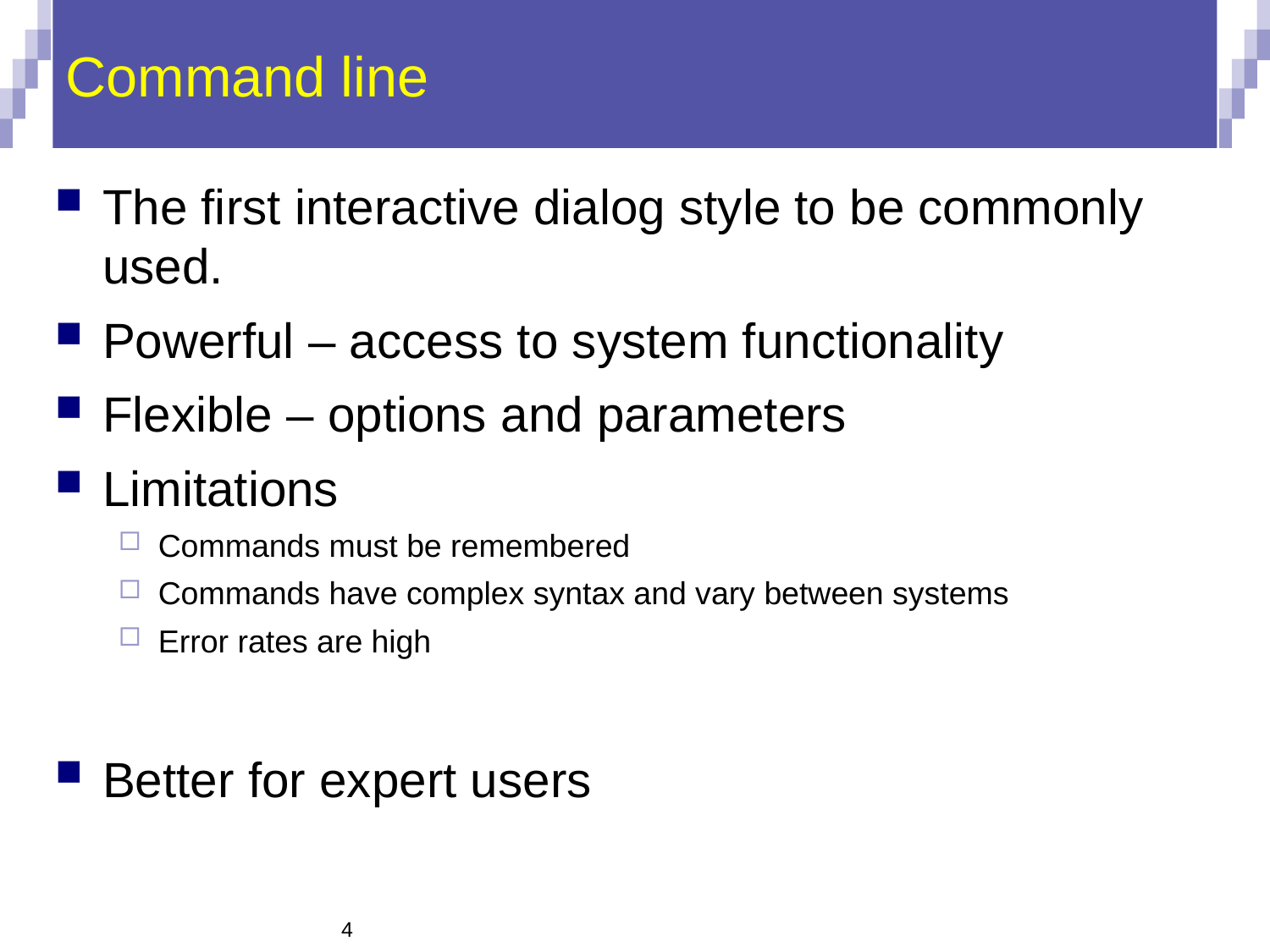

# Command line
The first interactive dialog style to be commonly used.
Powerful – access to system functionality
Flexible – options and parameters
Limitations
Commands must be remembered
Commands have complex syntax and vary between systems
Error rates are high

Better for expert users
4